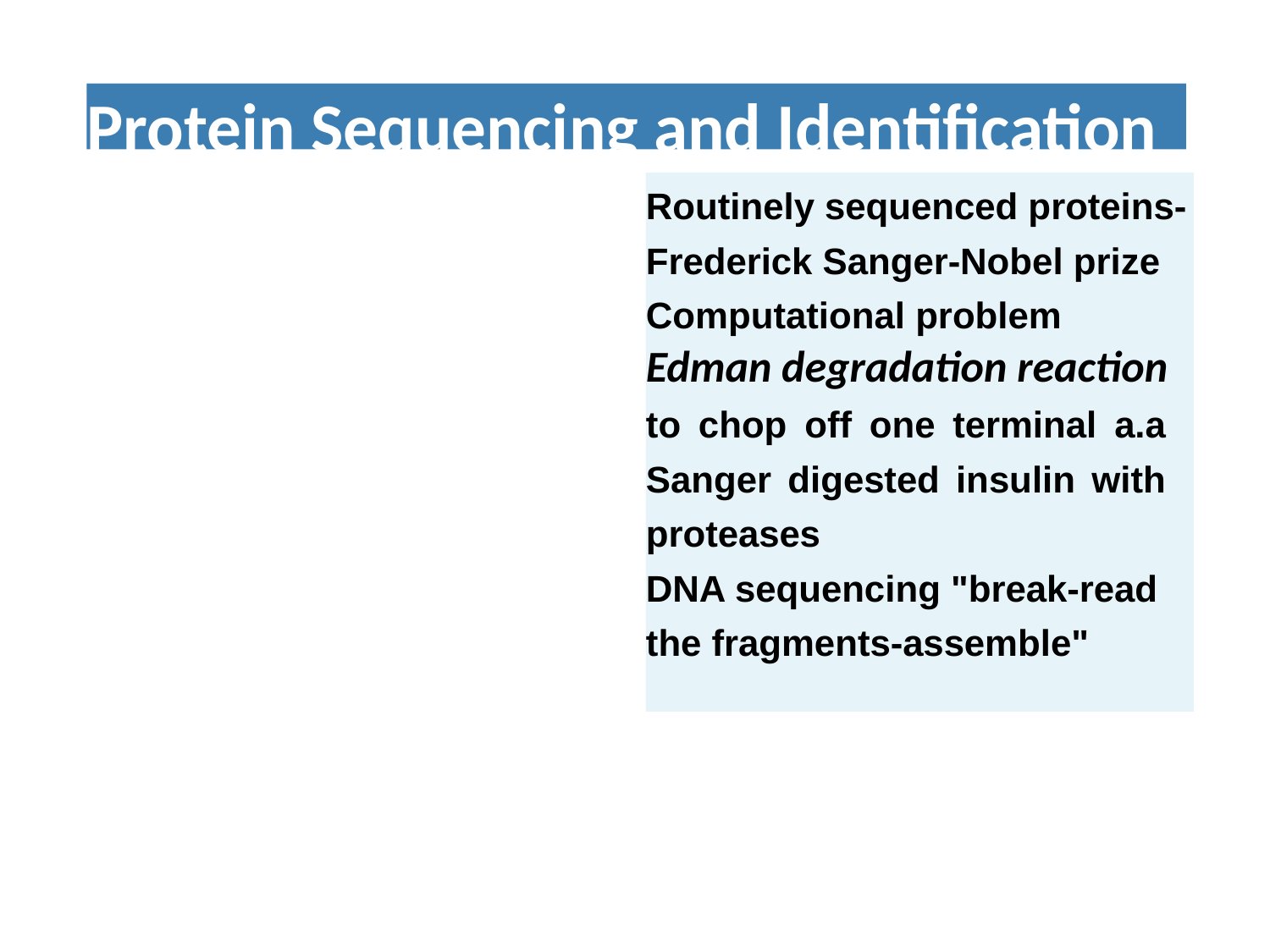

Protein Sequencing and Identification
Routinely sequenced proteins-Frederick Sanger-Nobel prize
Computational problem Edman degradation reaction
to chop off one terminal a.a Sanger digested insulin with proteases
DNA sequencing "break-read the fragments-assemble"